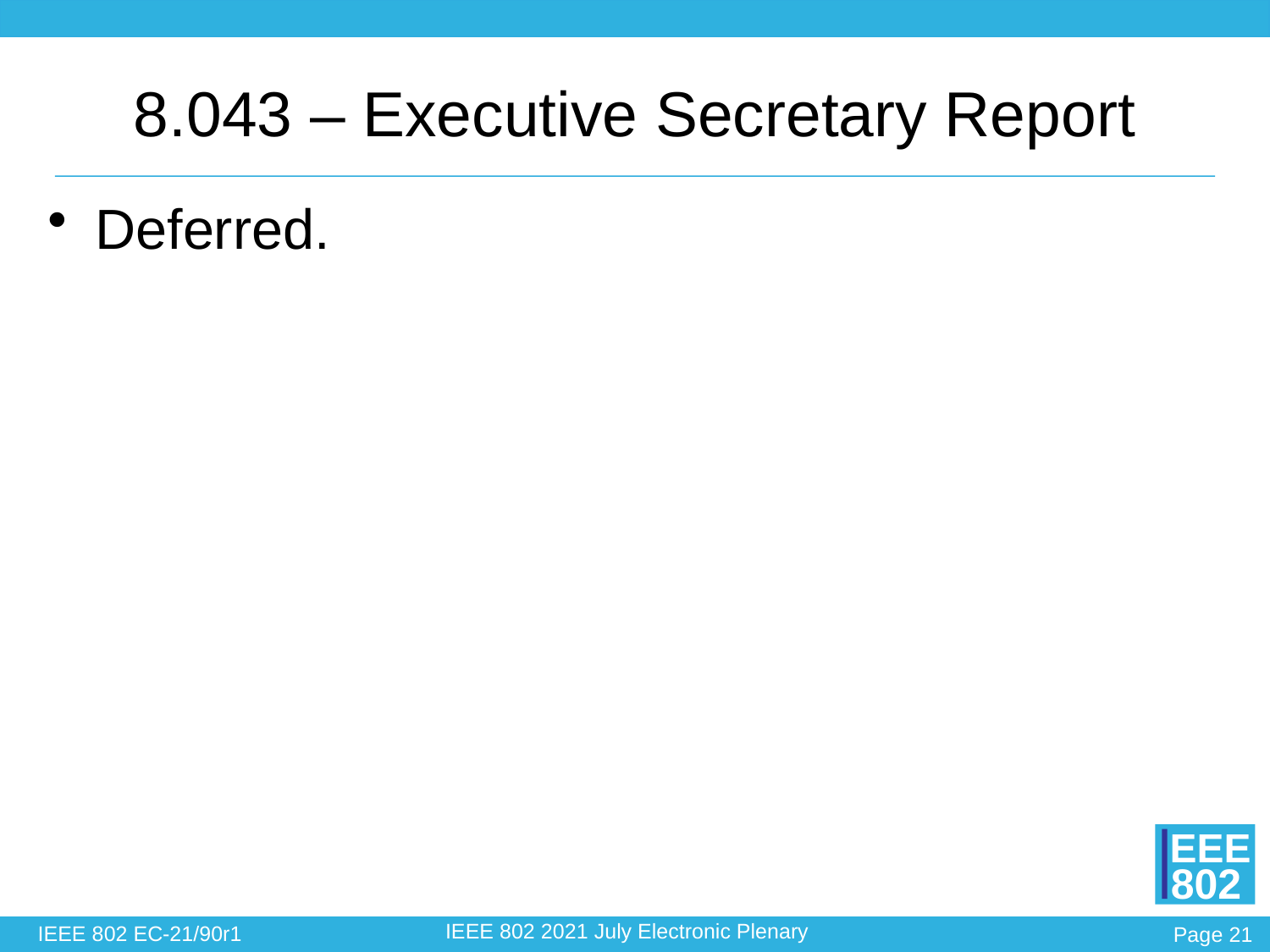

# 8.043 – Executive Secretary Report
Deferred.
IEEE 802 EC-21/90r1